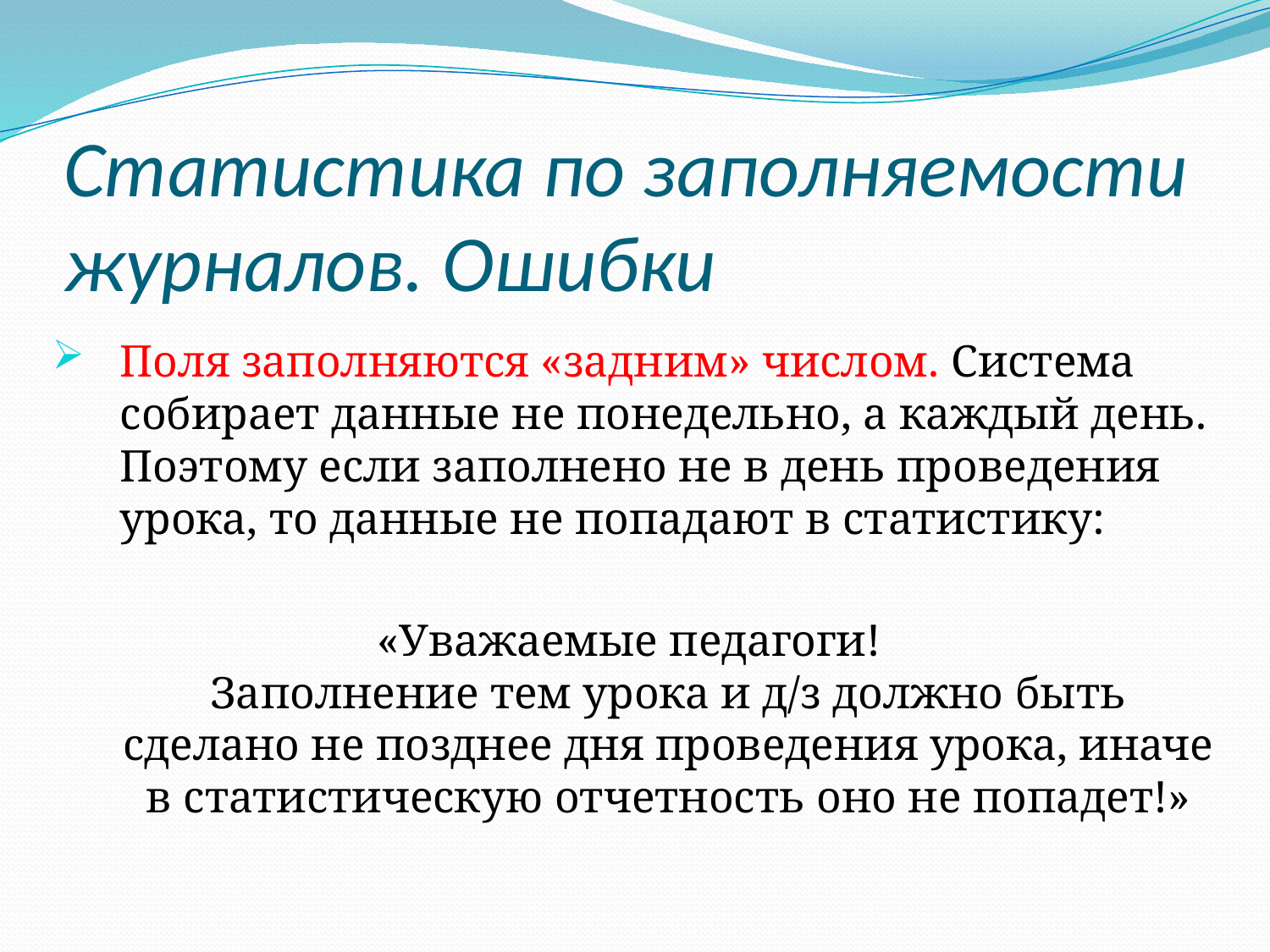

# Статистика по заполняемости журналов. Ошибки
Поля заполняются «задним» числом. Система собирает данные не понедельно, а каждый день. Поэтому если заполнено не в день проведения урока, то данные не попадают в статистику:

«Уважаемые педагоги!
Заполнение тем урока и д/з должно быть сделано не позднее дня проведения урока, иначе в статистическую отчетность оно не попадет!»